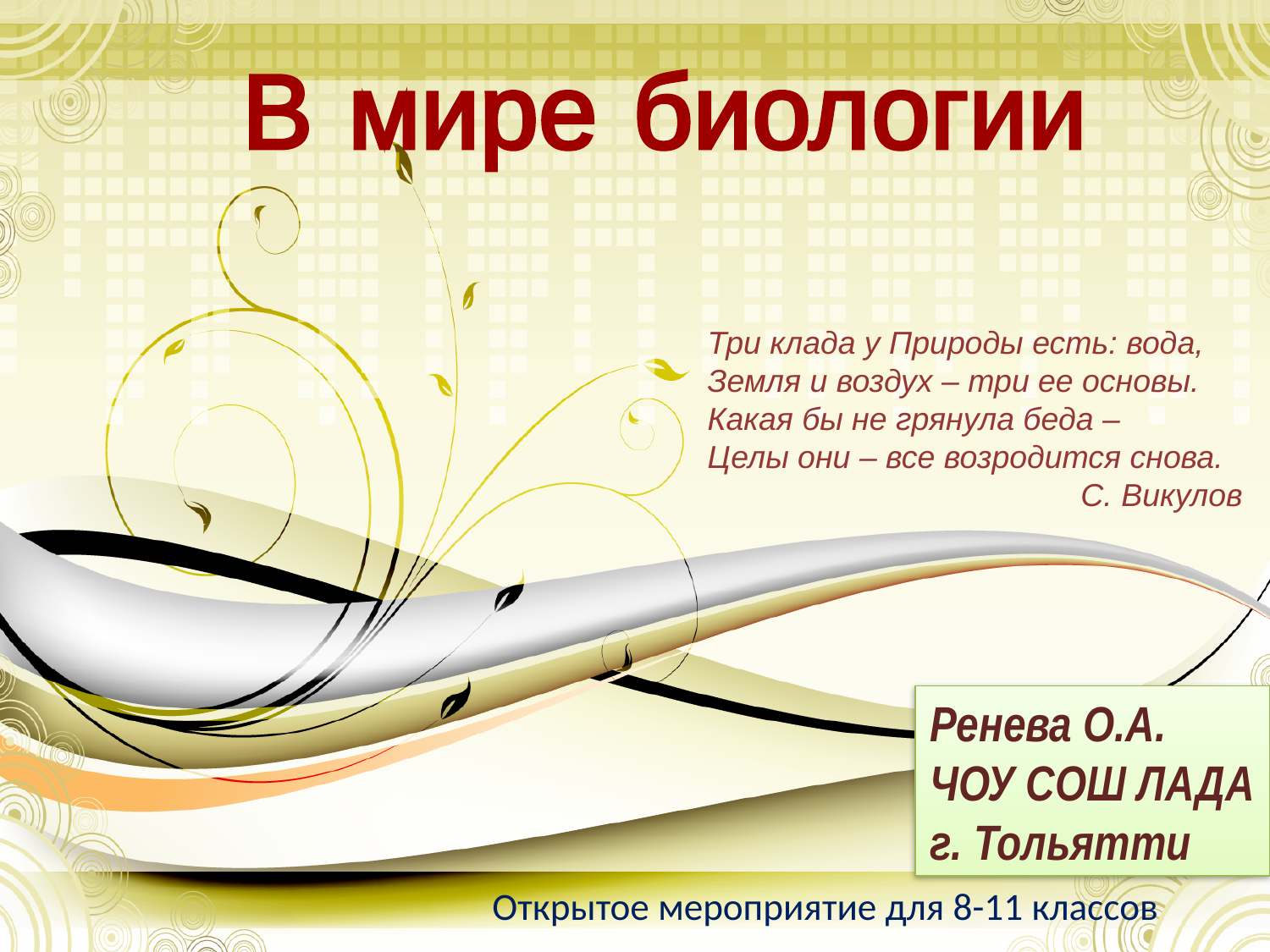

# В мире биологии
Три клада у Природы есть: вода,
Земля и воздух – три ее основы.
Какая бы не грянула беда –
Целы они – все возродится снова.
С. Викулов
Ренева О.А.
ЧОУ СОШ ЛАДА
г. Тольятти

Открытое мероприятие для 8-11 классов